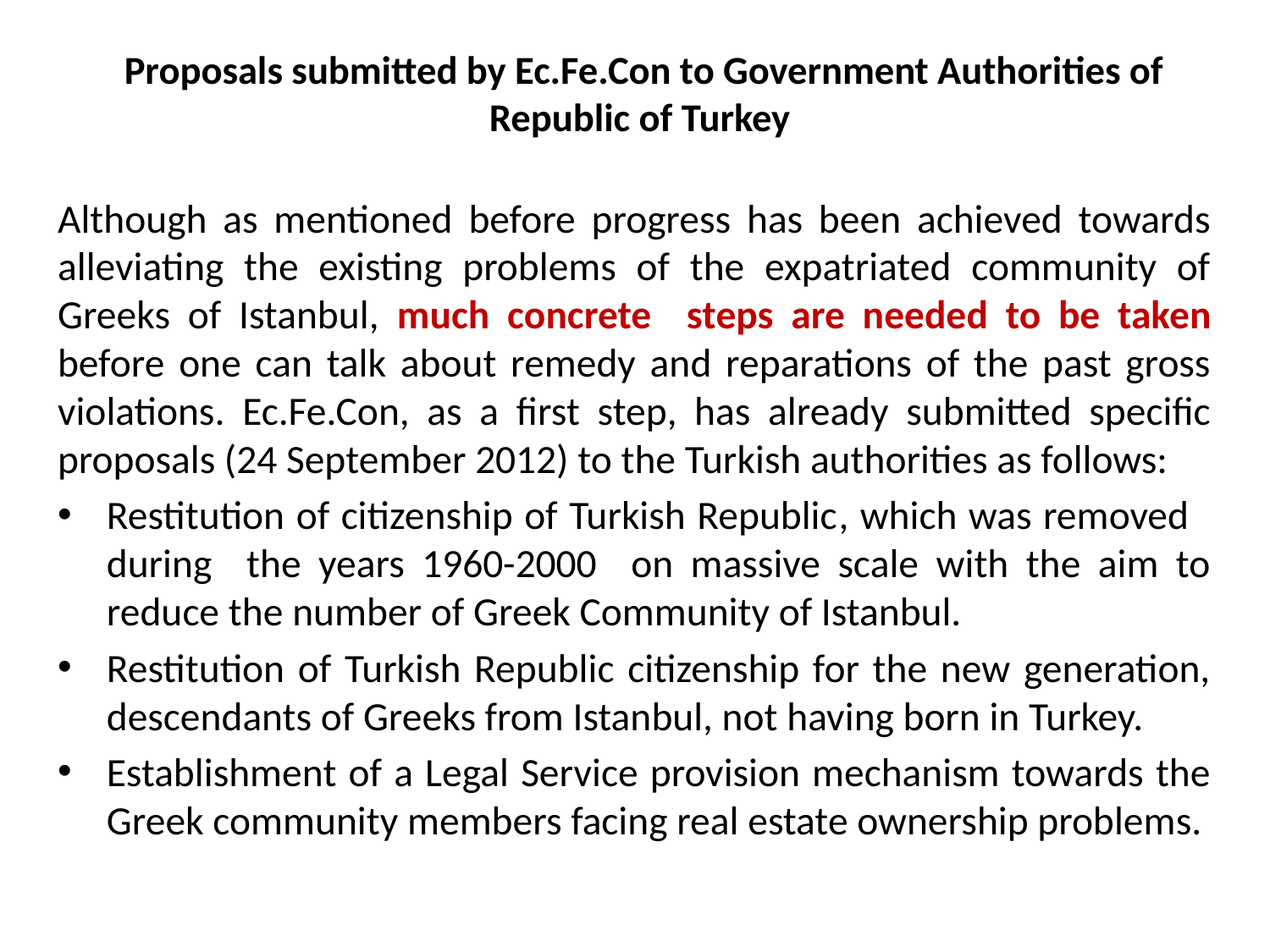

# Proposals submitted by Ec.Fe.Con to Government Authorities of Republic of Turkey
Although as mentioned before progress has been achieved towards alleviating the existing problems of the expatriated community of Greeks of Istanbul, much concrete  steps are needed to be taken before one can talk about remedy and reparations of the past gross violations. Ec.Fe.Con, as a first step, has already submitted specific proposals (24 September 2012) to the Turkish authorities as follows:
Restitution of citizenship of Turkish Republic, which was removed   during  the years 1960-2000  on massive scale with the aim to reduce the number of Greek Community of Istanbul.
Restitution of Turkish Republic citizenship for the new generation, descendants of Greeks from Istanbul, not having born in Turkey.
Establishment of a Legal Service provision mechanism towards the Greek community members facing real estate ownership problems.